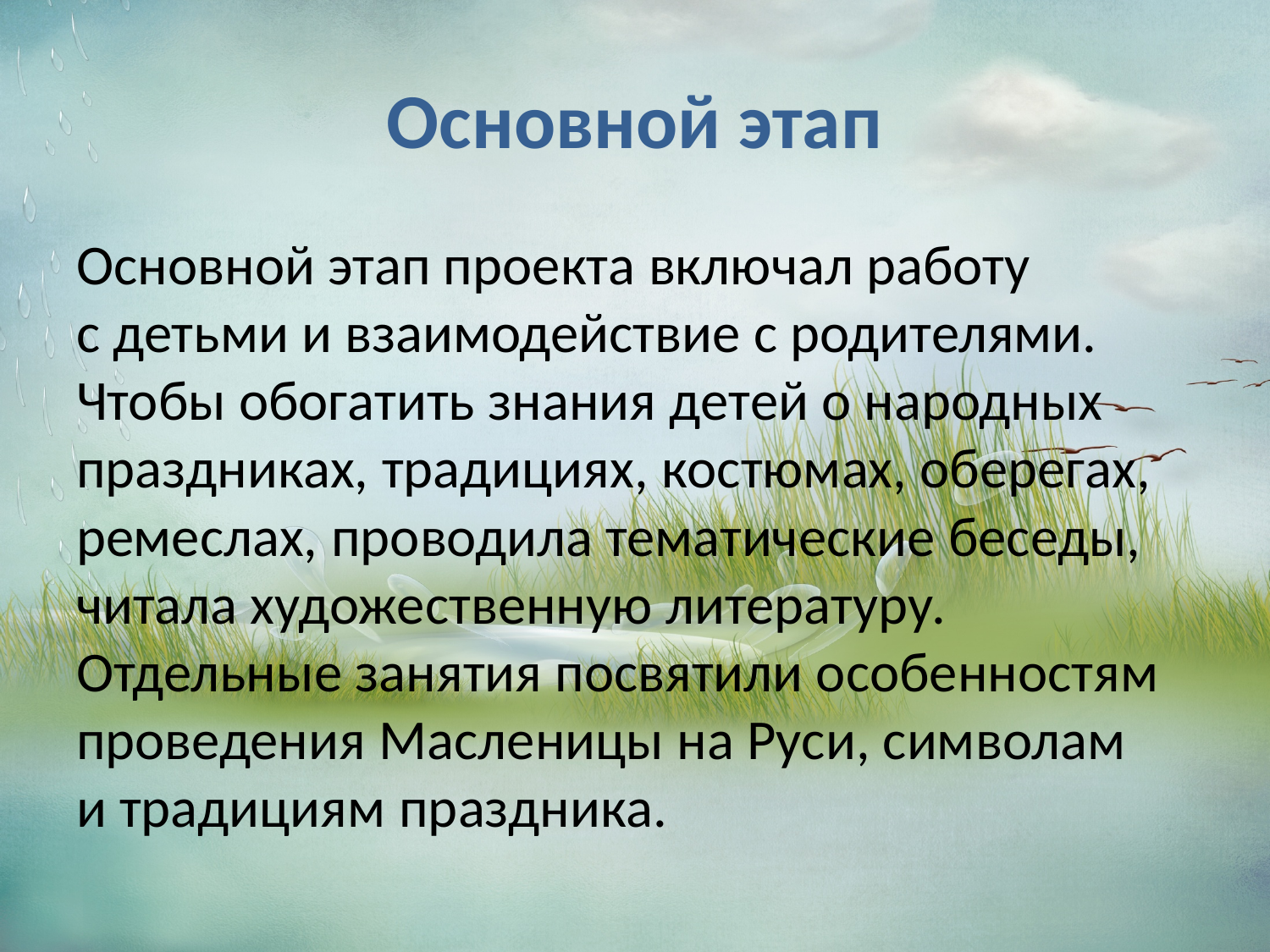

# Основной этап
Основной этап проекта включал работу с детьми и взаимодействие с родителями. Чтобы обогатить знания детей о народных праздниках, традициях, костюмах, оберегах, ремеслах, проводила тематические беседы, читала художественную литературу. Отдельные занятия посвятили особенностям проведения Масленицы на Руси, символам и традициям праздника.